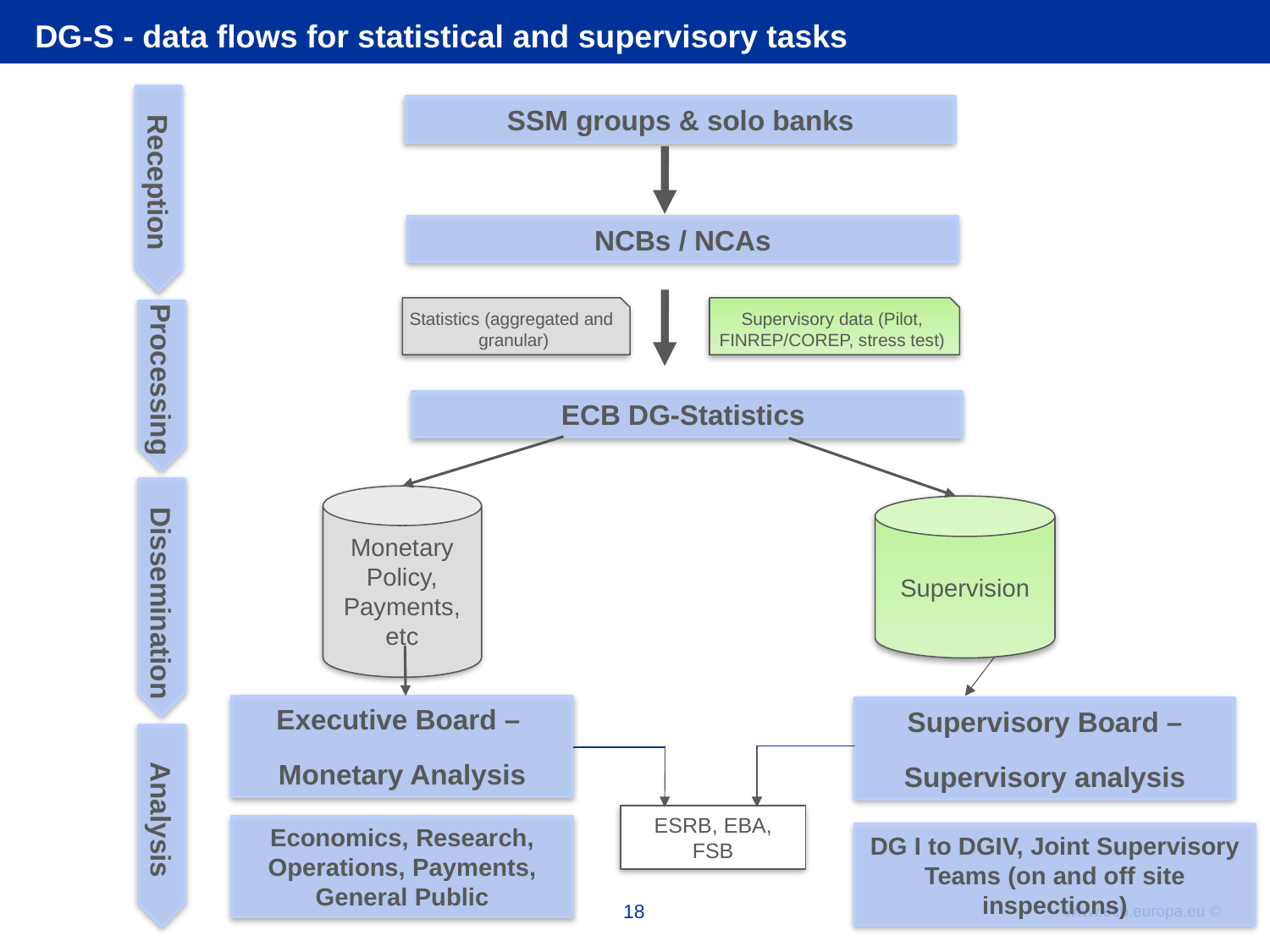

# DG-S - data flows for statistical and supervisory tasks
SSM groups & solo banks
Reception
NCBs / NCAs
Statistics (aggregated and
granular)
Supervisory data (Pilot, FINREP/COREP, stress test)
Processing
ECB DG-Statistics
Monetary Policy, Payments, etc

Supervision

   Dissemination
Executive Board –
Monetary Analysis
Supervisory Board –
Supervisory analysis
Analysis
ESRB, EBA,
FSB
Economics, Research, Operations, Payments, General Public
DG I to DGIV, Joint Supervisory Teams (on and off site inspections)
18